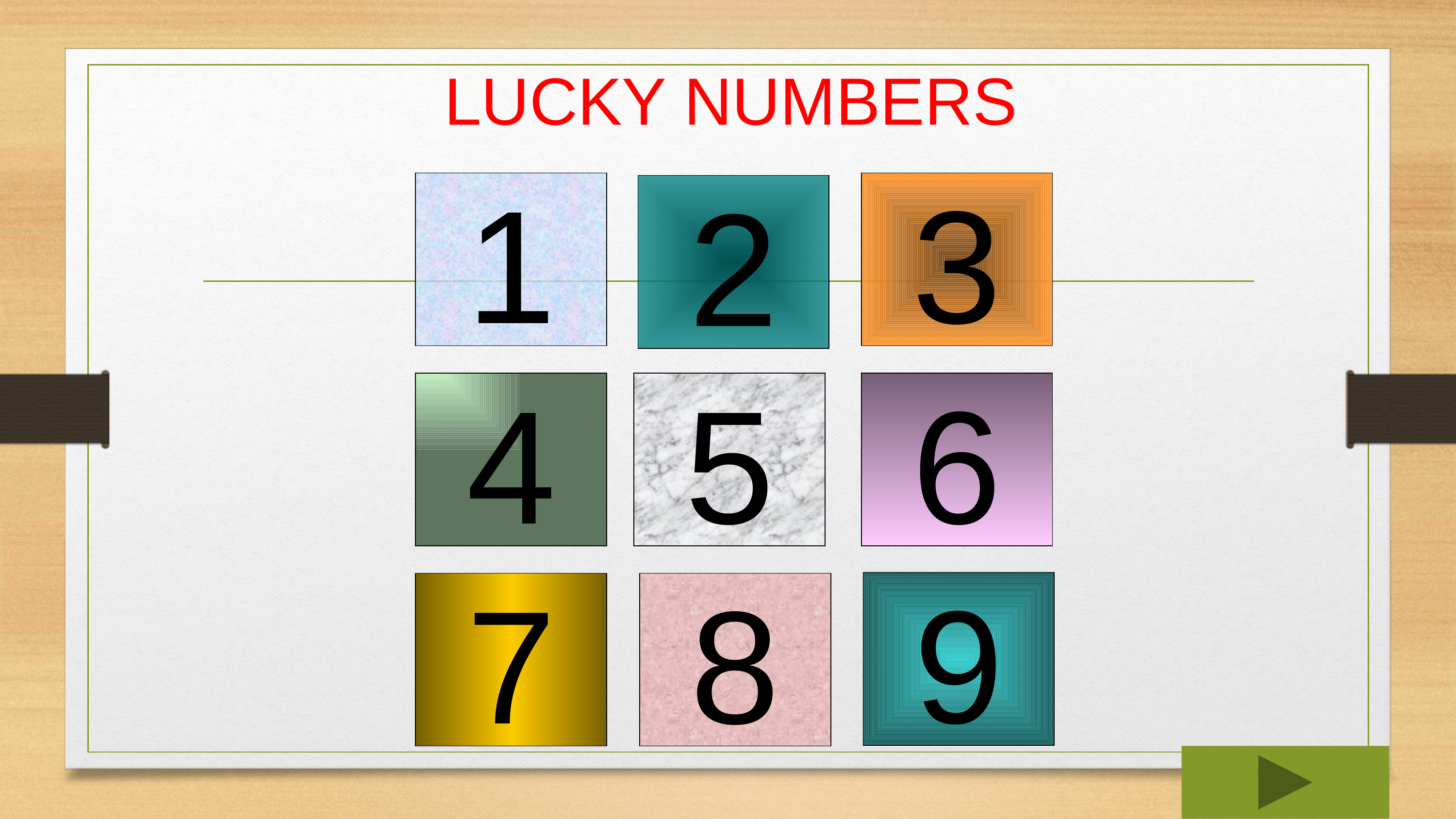

LUCKY NUMBERS
1
3
2
4
5
6
9
7
8